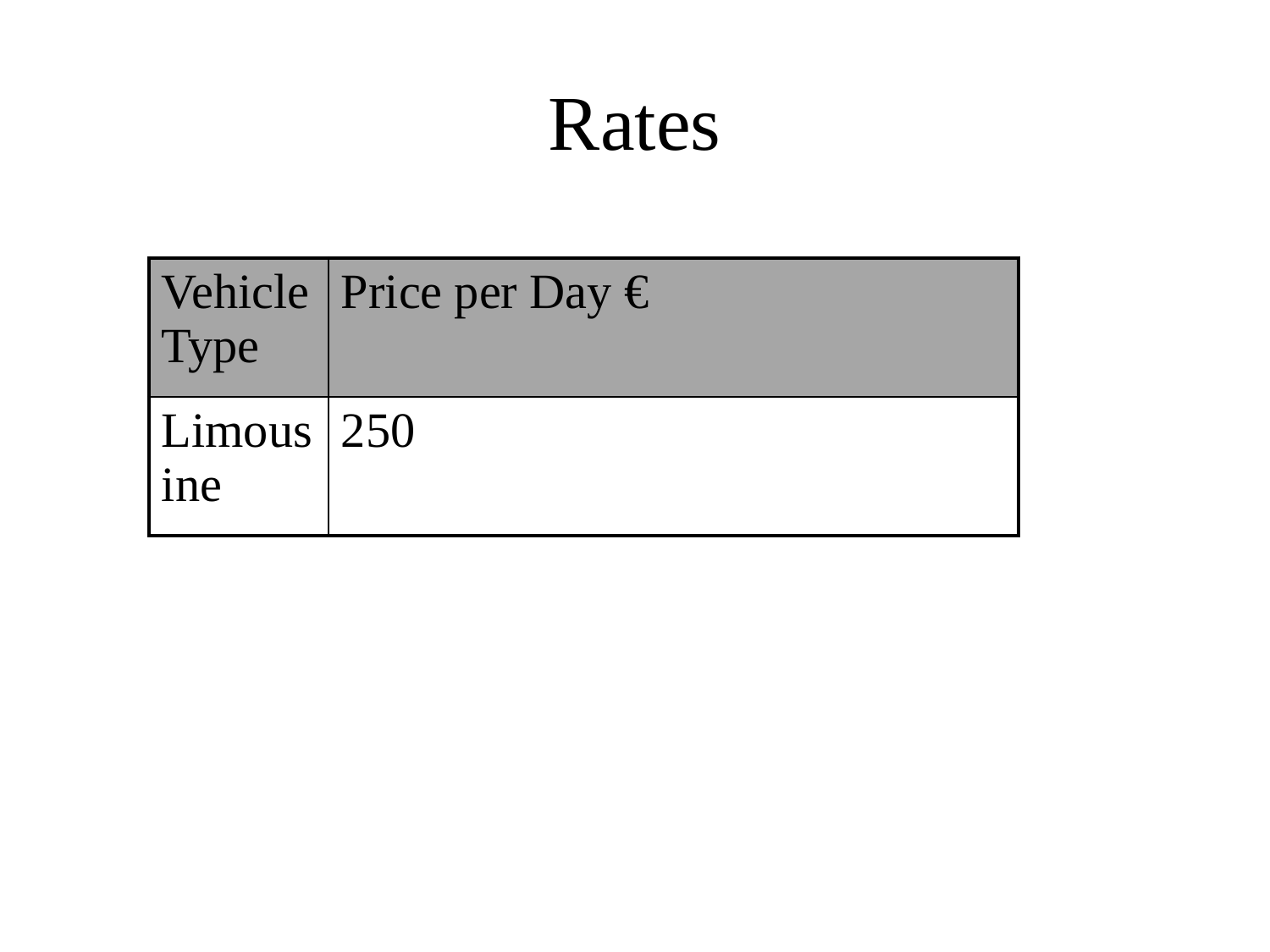

# Rates
| Vehicle Type | Price per Day € |
| --- | --- |
| Limousine | 250 |